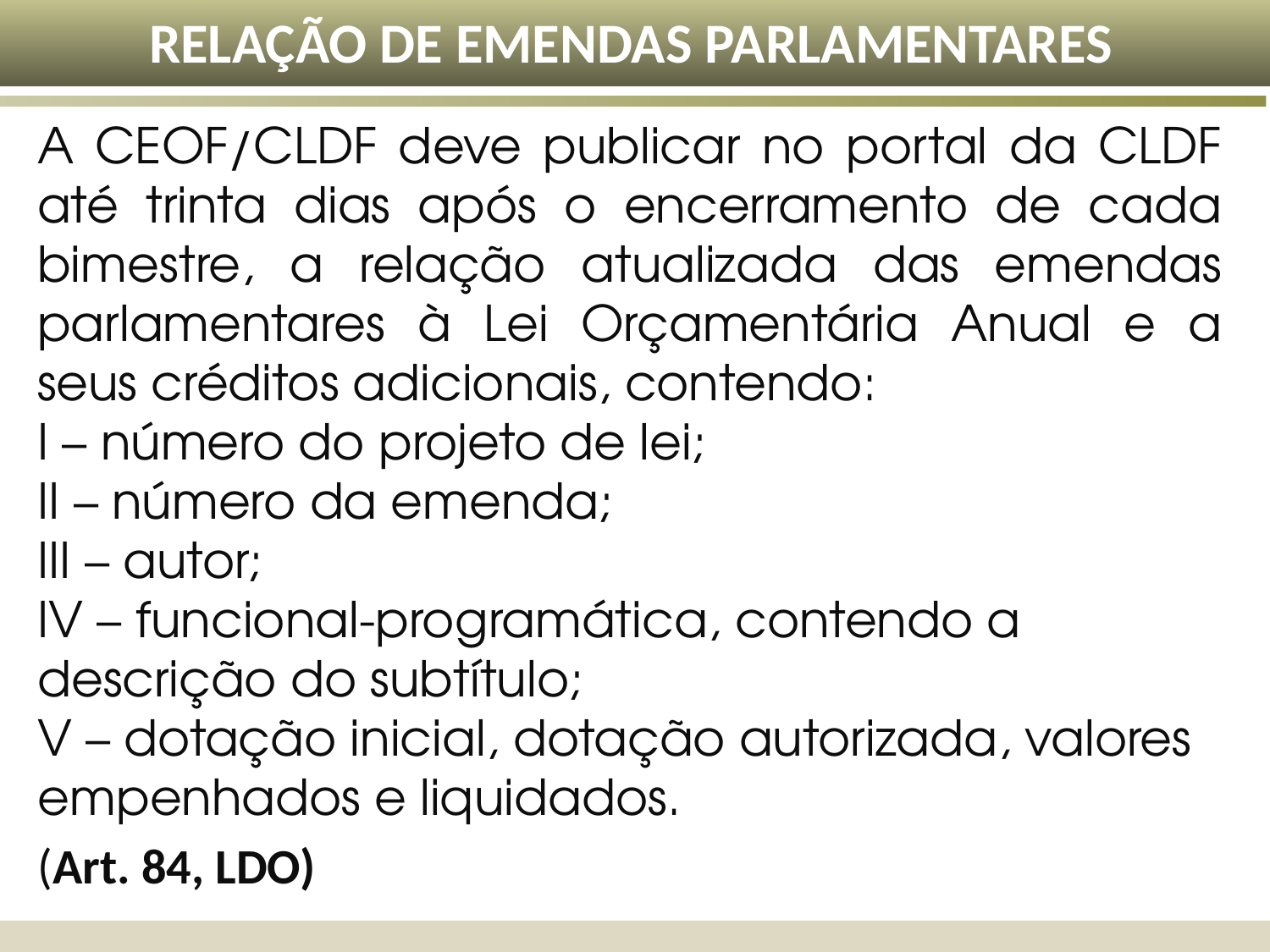

RELAÇÃO DE EMENDAS PARLAMENTARES

A CEOF/CLDF deve publicar no portal da CLDF até trinta dias após o encerramento de cada bimestre, a relação atualizada das emendas parlamentares à Lei Orçamentária Anual e a seus créditos adicionais, contendo:
I – número do projeto de lei;
II – número da emenda;
III – autor;
IV – funcional-programática, contendo a descrição do subtítulo;
V – dotação inicial, dotação autorizada, valores empenhados e liquidados.
(Art. 84, LDO)